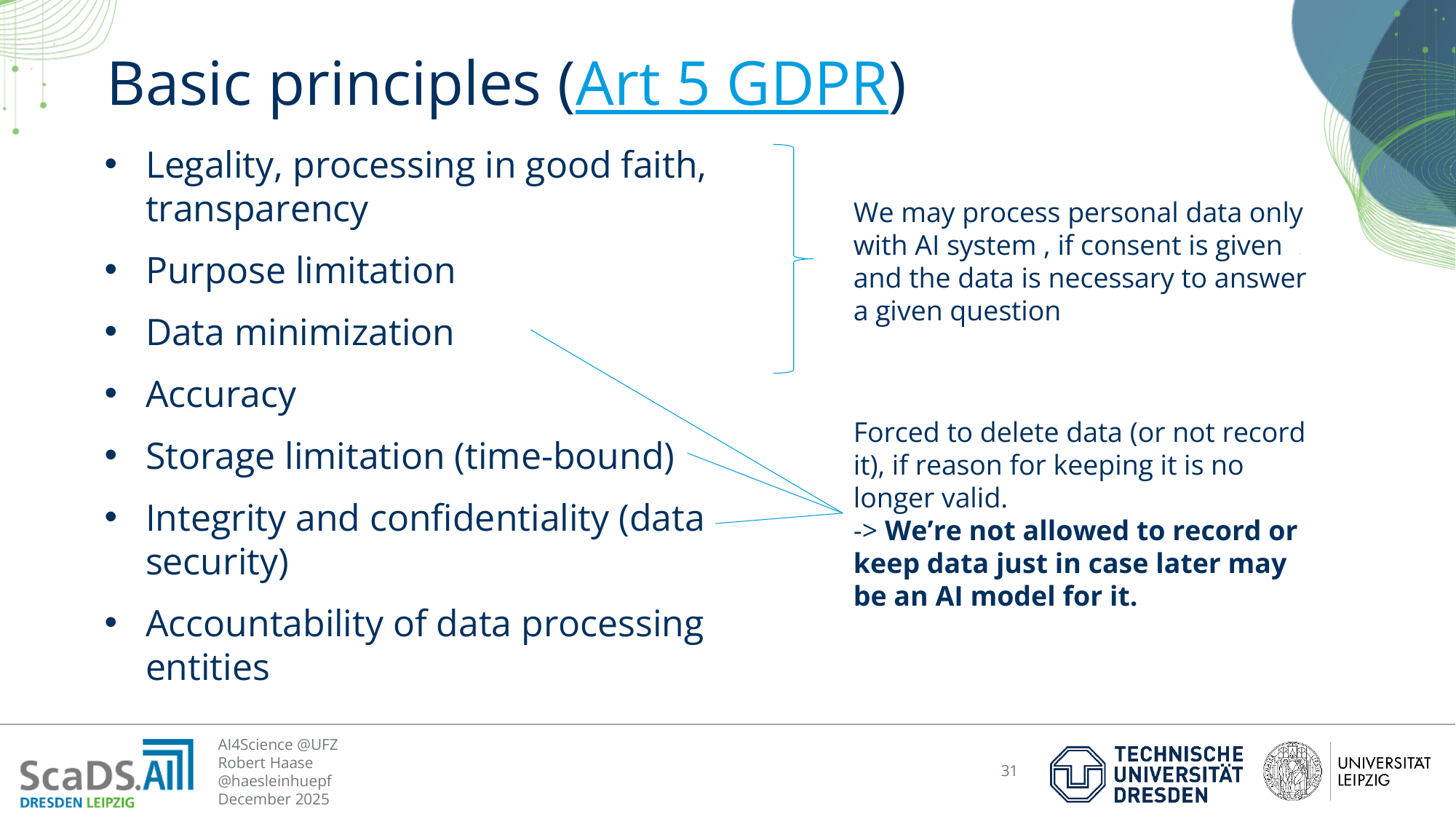

# Basic principles (Art 5 GDPR)
Legality, processing in good faith, transparency
Purpose limitation
Data minimization
Accuracy
Storage limitation (time-bound)
Integrity and confidentiality (data security)
Accountability of data processing entities

We may process personal data only with AI system , if consent is given and the data is necessary to answer a given question
Forced to delete data (or not record it), if reason for keeping it is no longer valid.
-> We’re not allowed to record or keep data just in case later may be an AI model for it.